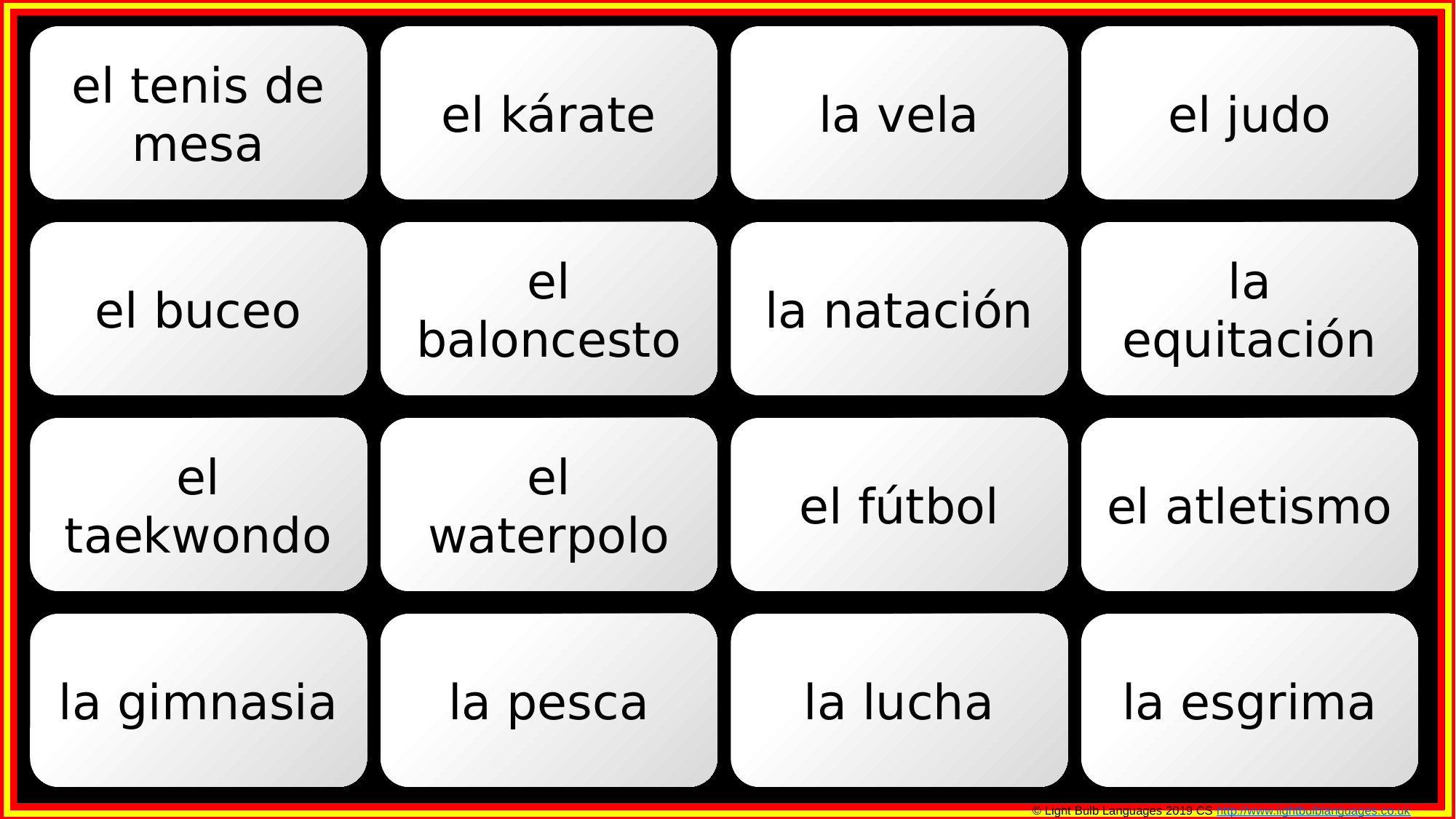

el tenis de mesa
el kárate
la vela
el judo
el buceo
el baloncesto
la natación
la equitación
el taekwondo
el waterpolo
el fútbol
el atletismo
la gimnasia
la pesca
la lucha
la esgrima
© Light Bulb Languages 2019 CS http://www.lightbulblanguages.co.uk